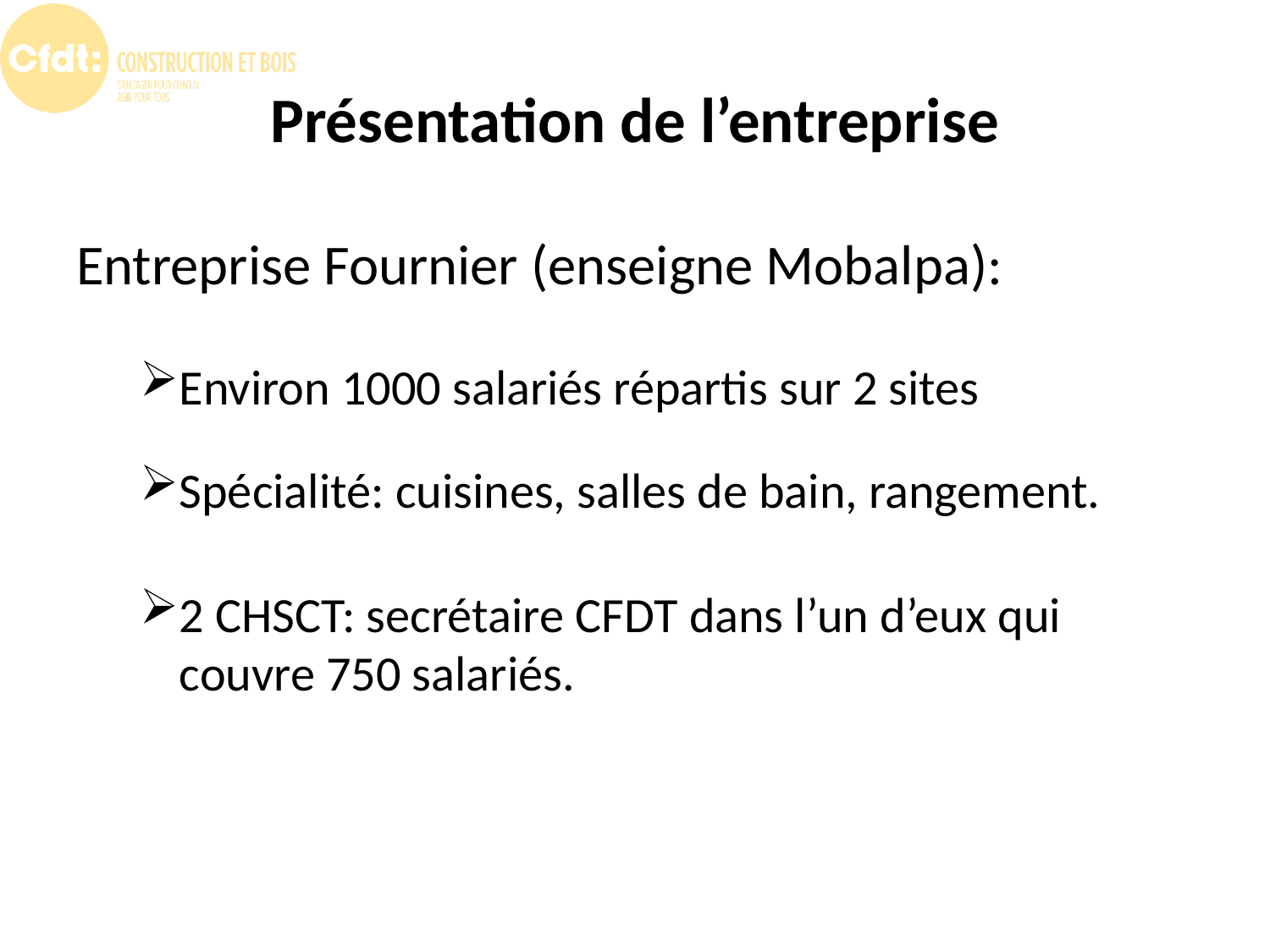

# Présentation de l’entreprise
Entreprise Fournier (enseigne Mobalpa):

Environ 1000 salariés répartis sur 2 sites

Spécialité: cuisines, salles de bain, rangement.

2 CHSCT: secrétaire CFDT dans l’un d’eux qui couvre 750 salariés.